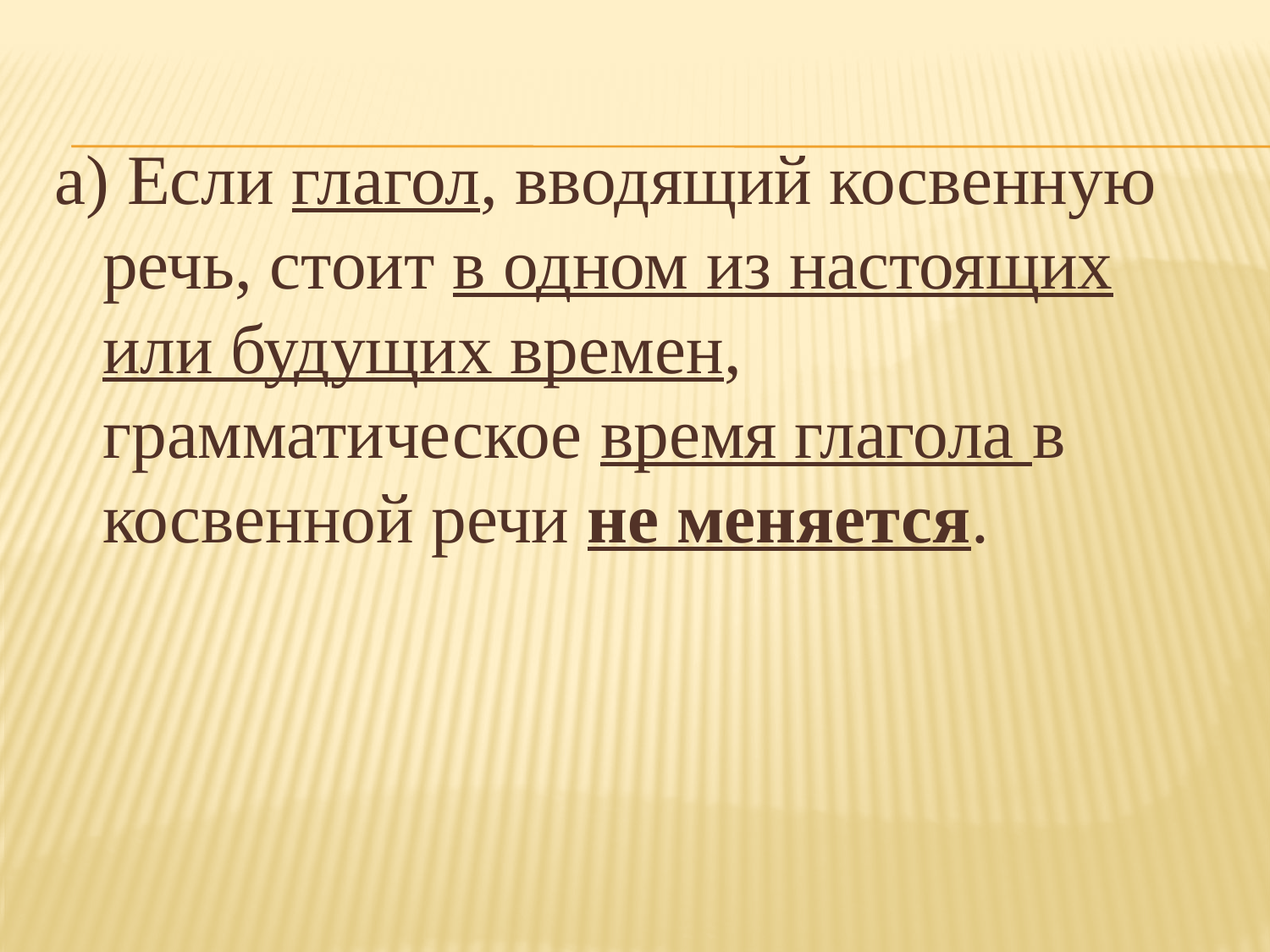

а) Если глагол, вводящий косвенную речь, стоит в одном из настоящих или будущих времен,  грамматическое время глагола в косвенной речи не меняется.

#